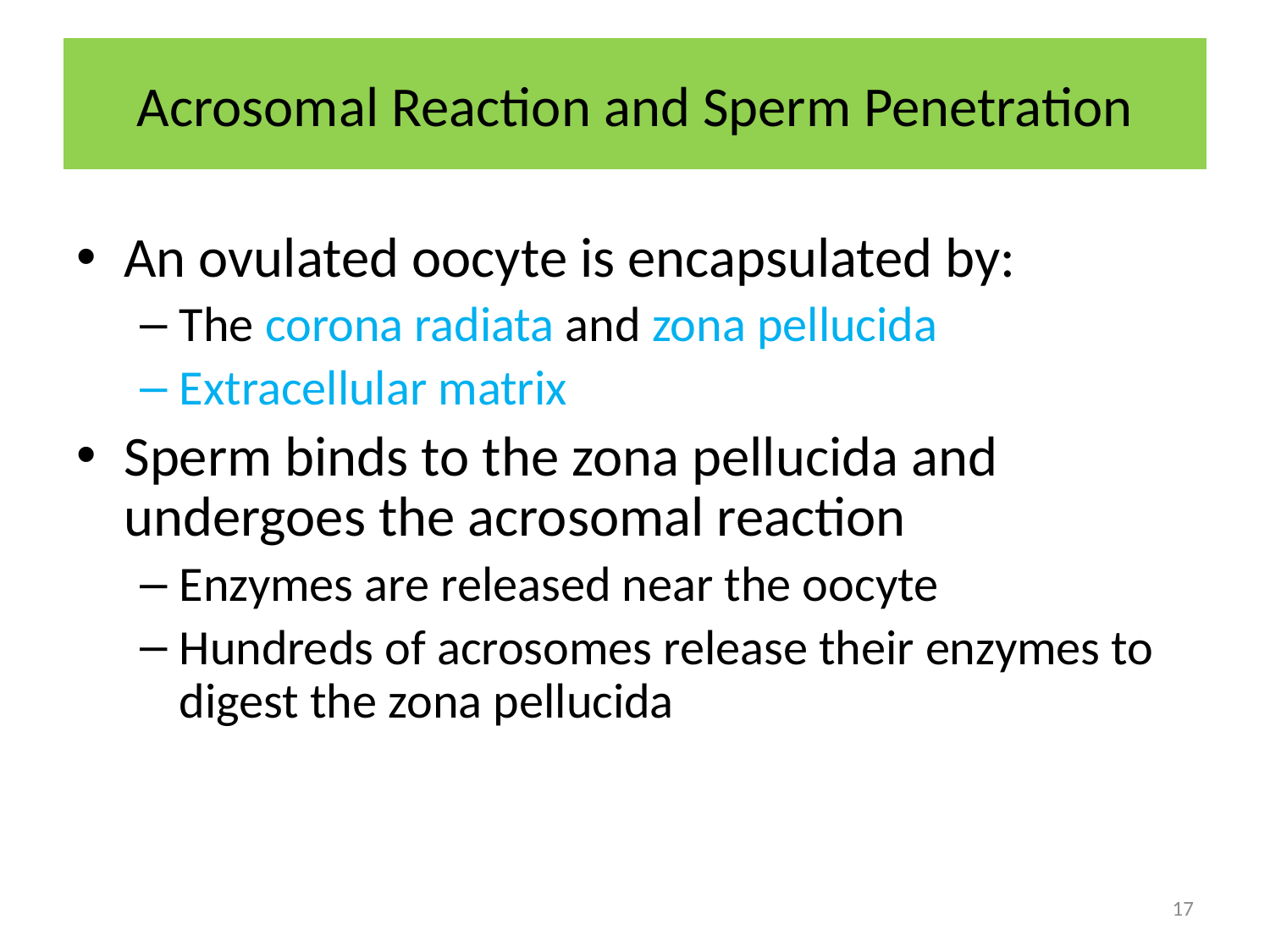

# Acrosomal Reaction and Sperm Penetration
An ovulated oocyte is encapsulated by:
The corona radiata and zona pellucida
Extracellular matrix
Sperm binds to the zona pellucida and undergoes the acrosomal reaction
Enzymes are released near the oocyte
Hundreds of acrosomes release their enzymes to digest the zona pellucida
17